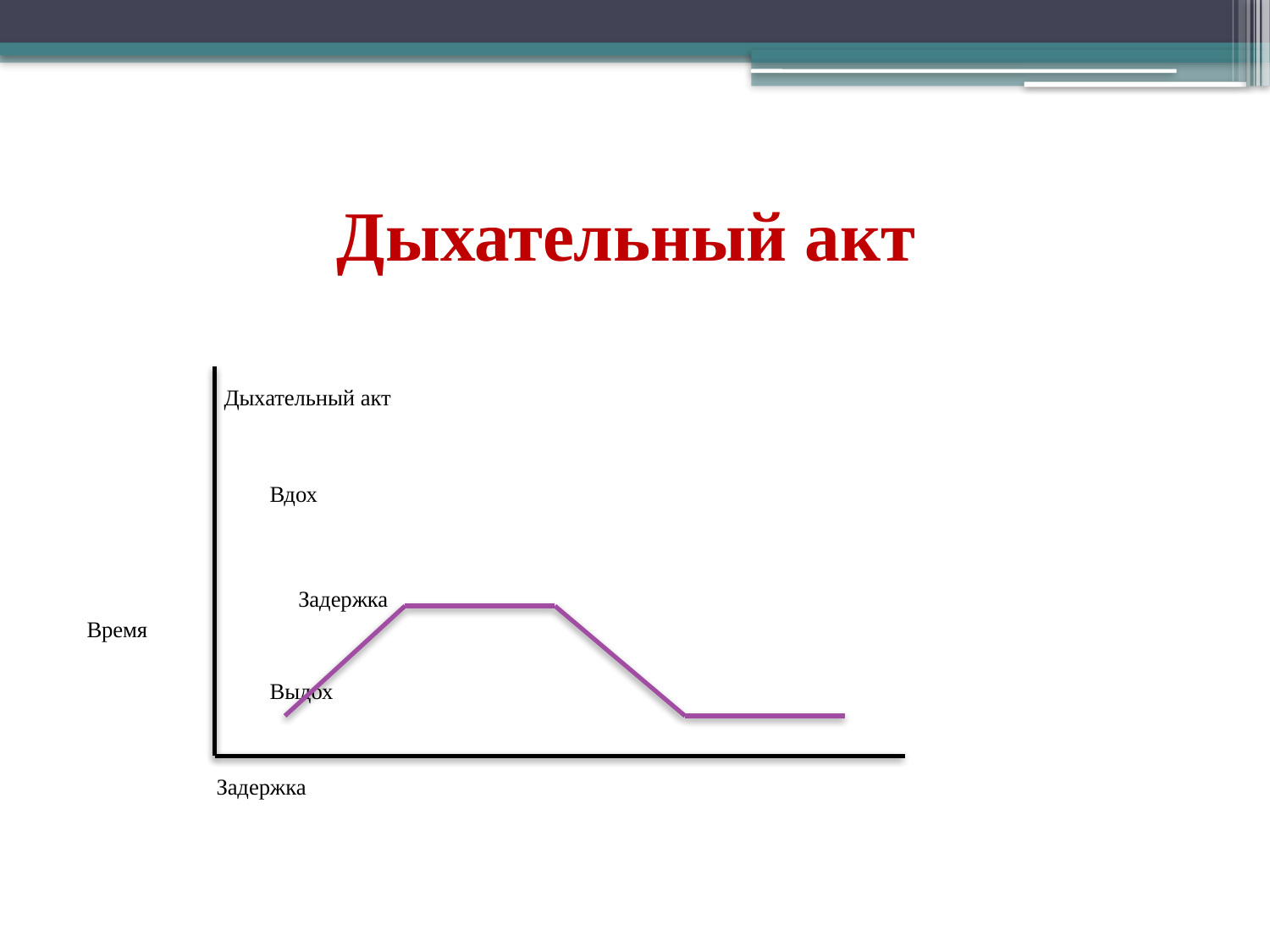

# Дыхательный акт

                        Дыхательный акт

                                Вдох

                                     Задержка
Время

                                Выдох

                                    Задержка